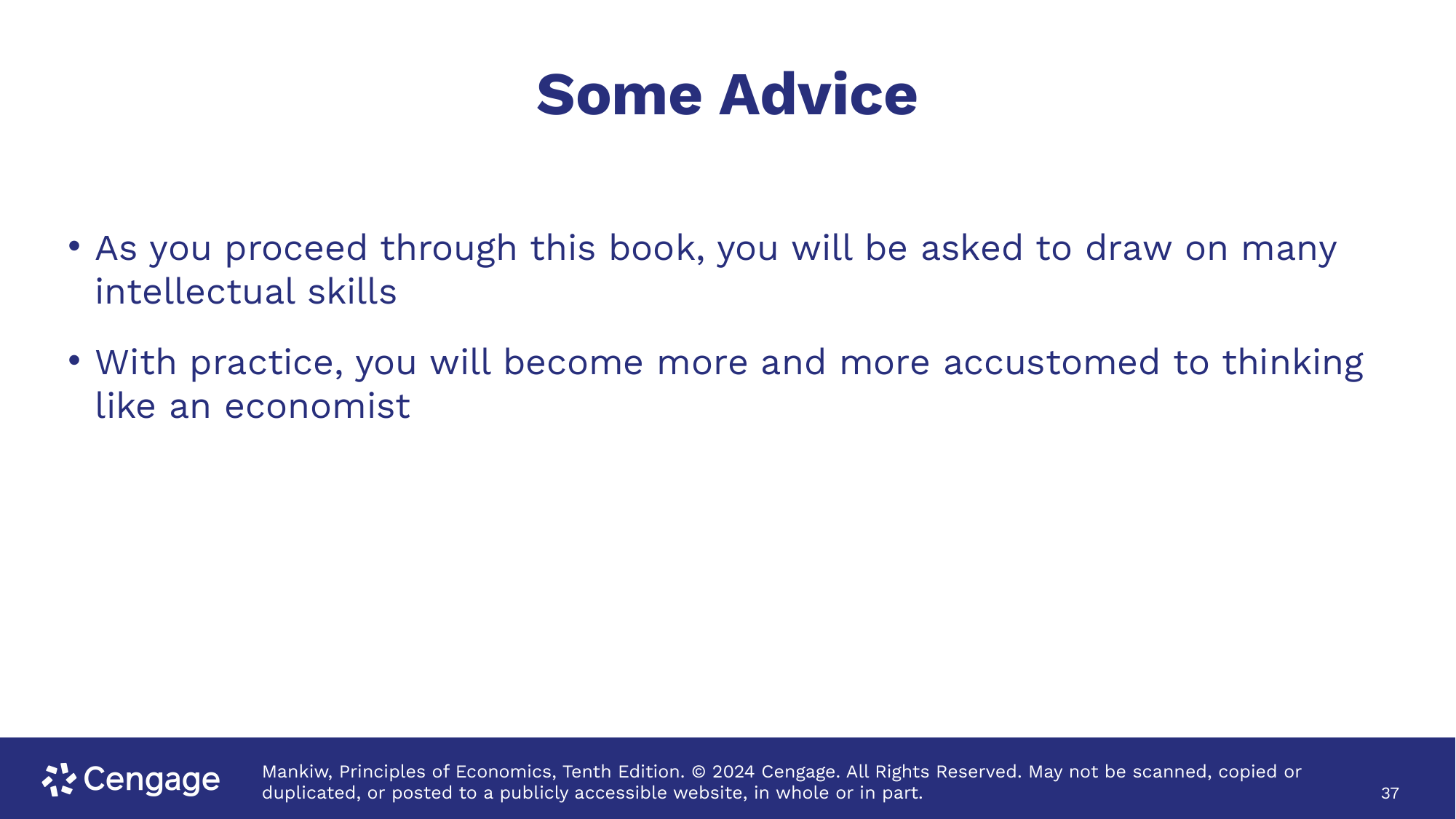

# Some Advice
As you proceed through this book, you will be asked to draw on many intellectual skills
With practice, you will become more and more accustomed to thinking like an economist